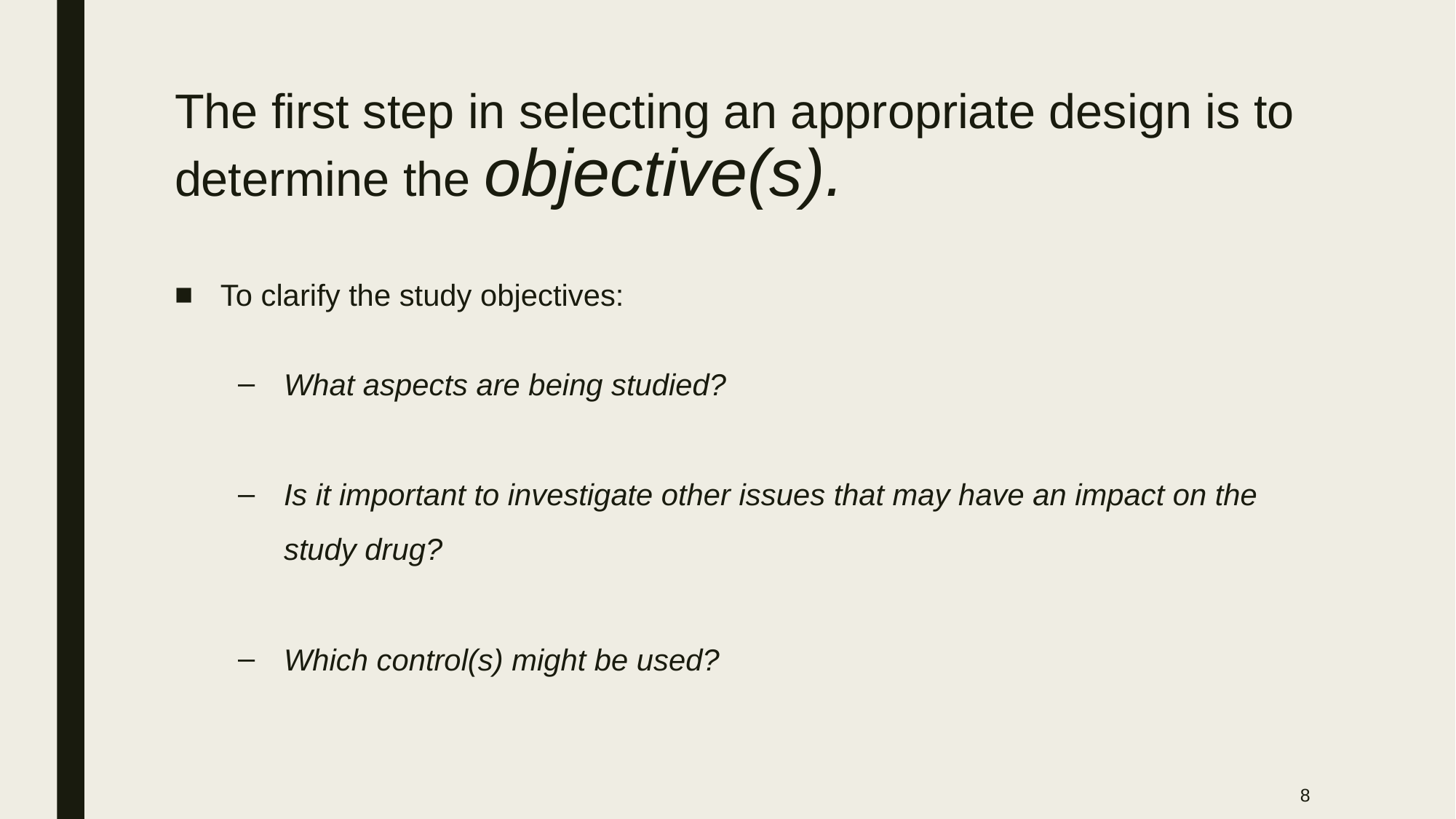

# The first step in selecting an appropriate design is to determine the objective(s).
To clarify the study objectives:

What aspects are being studied?

Is it important to investigate other issues that may have an impact on the study drug?

Which control(s) might be used?
8